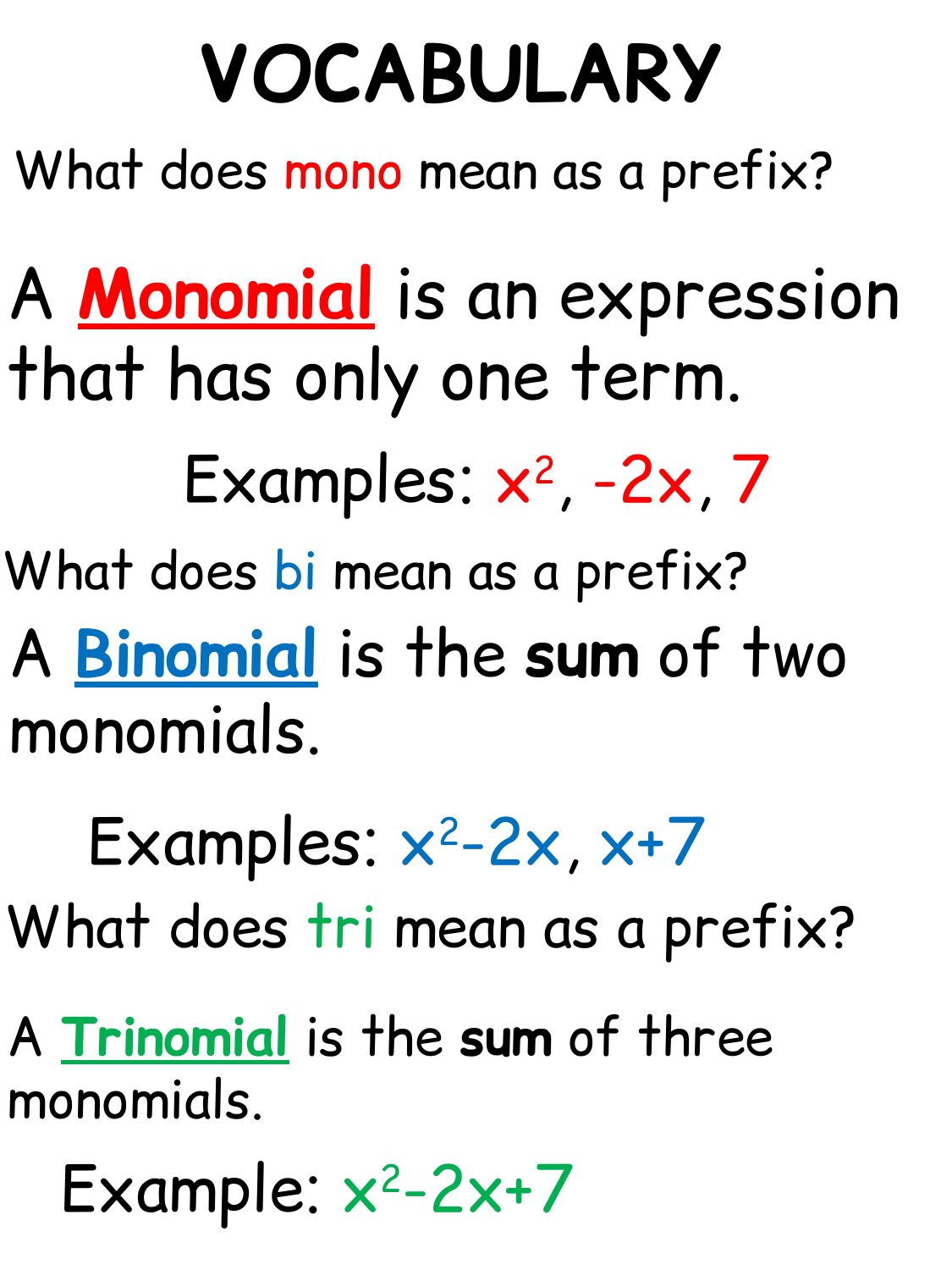

# VOCABULARY
What does mono mean as a prefix?
A Monomial is an expression that has only one term.
Examples: x2, -2x, 7
What does bi mean as a prefix?
A Binomial is the sum of two monomials.
Examples: x2-2x, x+7
What does tri mean as a prefix?
A Trinomial is the sum of three monomials.
Example: x2-2x+7